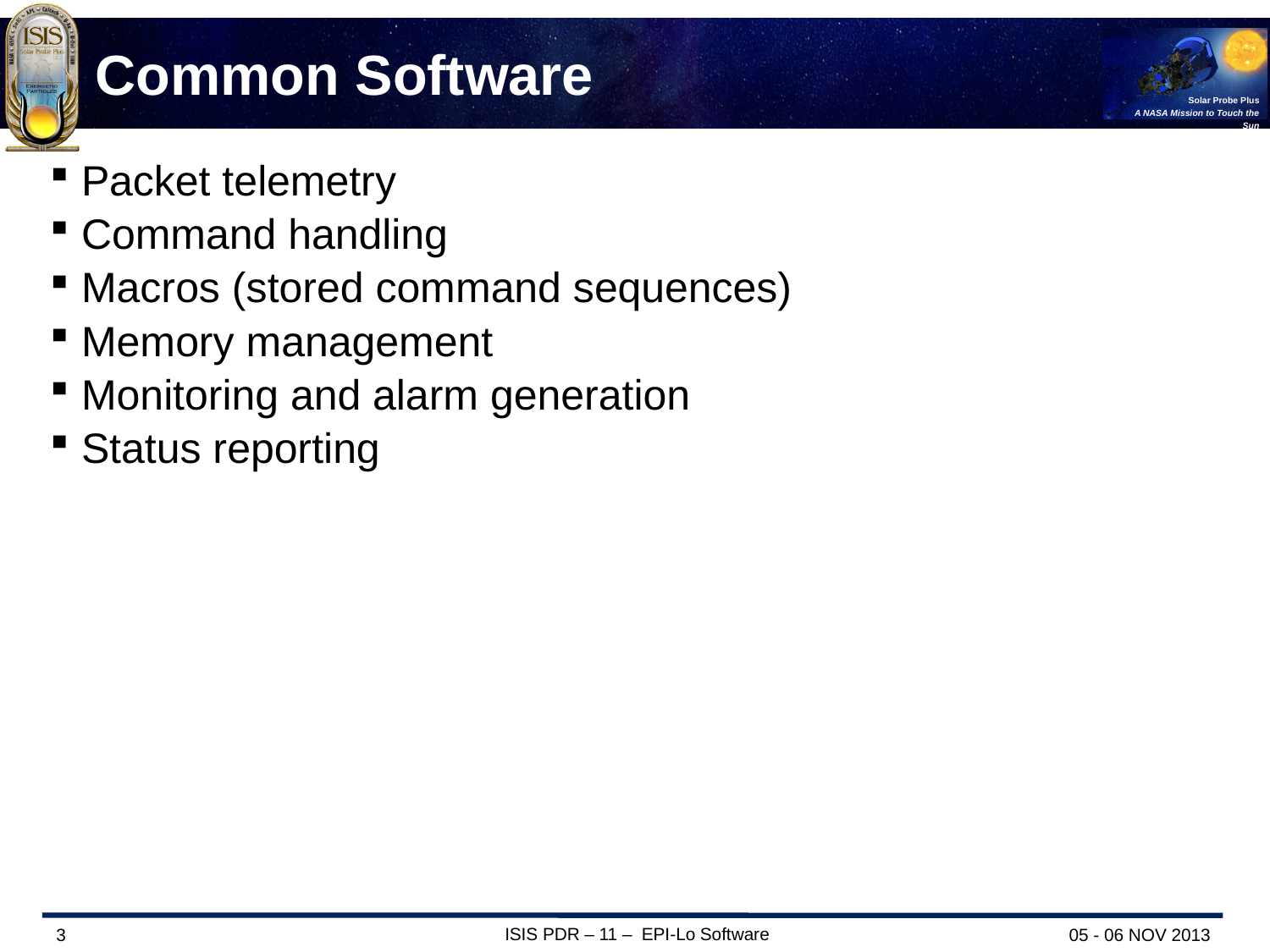

# Common Software
Packet telemetry
Command handling
Macros (stored command sequences)
Memory management
Monitoring and alarm generation
Status reporting